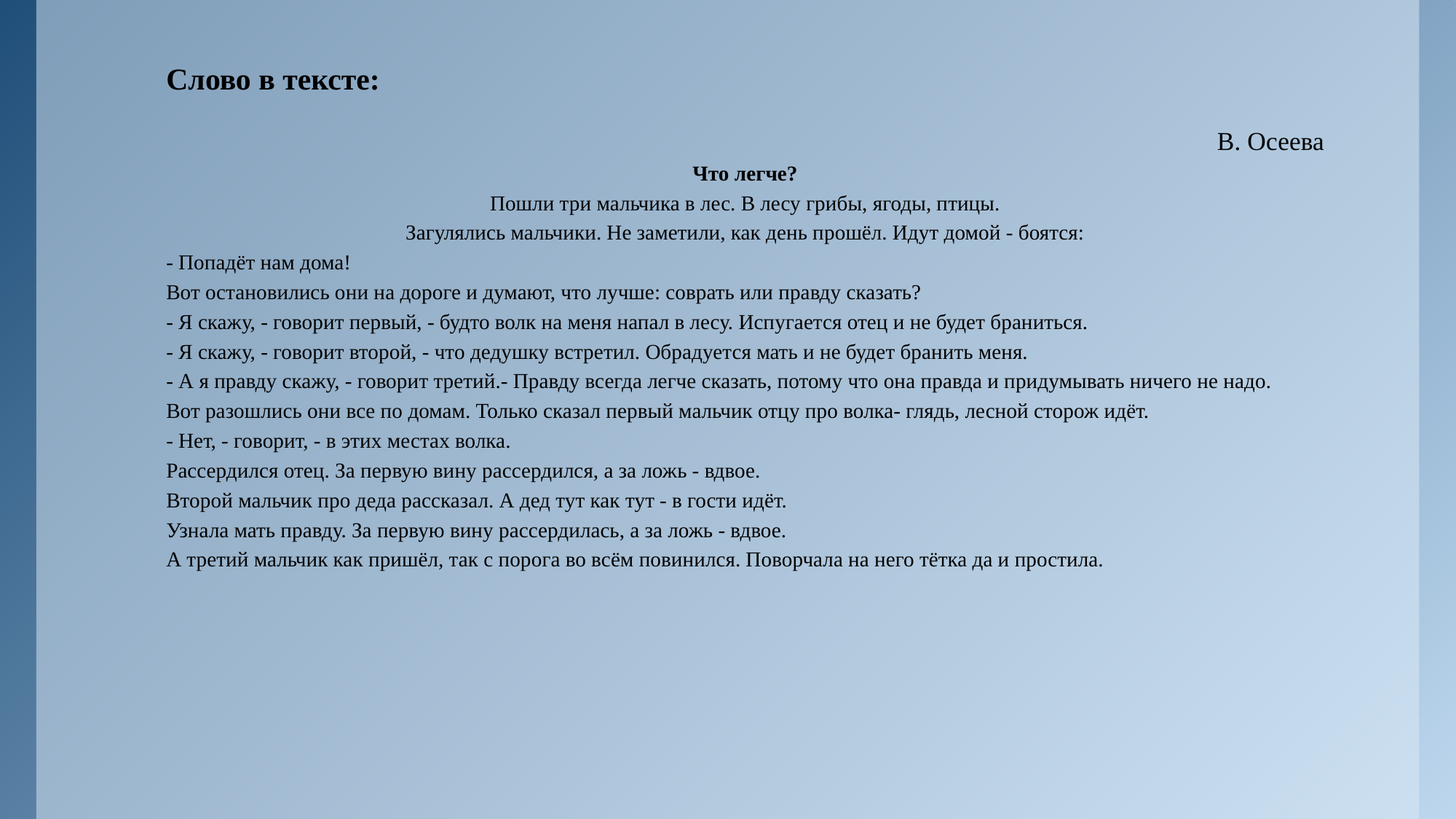

# Слово в тексте:
В. Осеева
Что легче?
Пошли три мальчика в лес. В лесу грибы, ягоды, птицы.
Загулялись мальчики. Не заметили, как день прошёл. Идут домой - боятся:
- Попадёт нам дома!
Вот остановились они на дороге и думают, что лучше: соврать или правду сказать?
- Я скажу, - говорит первый, - будто волк на меня напал в лесу. Испугается отец и не будет браниться.
- Я скажу, - говорит второй, - что дедушку встретил. Обрадуется мать и не будет бранить меня.
- А я правду скажу, - говорит третий.- Правду всегда легче сказать, потому что она правда и придумывать ничего не надо.
Вот разошлись они все по домам. Только сказал первый мальчик отцу про волка- глядь, лесной сторож идёт.
- Нет, - говорит, - в этих местах волка.
Рассердился отец. За первую вину рассердился, а за ложь - вдвое.
Второй мальчик про деда рассказал. А дед тут как тут - в гости идёт.
Узнала мать правду. За первую вину рассердилась, а за ложь - вдвое.
А третий мальчик как пришёл, так с порога во всём повинился. Поворчала на него тётка да и простила.